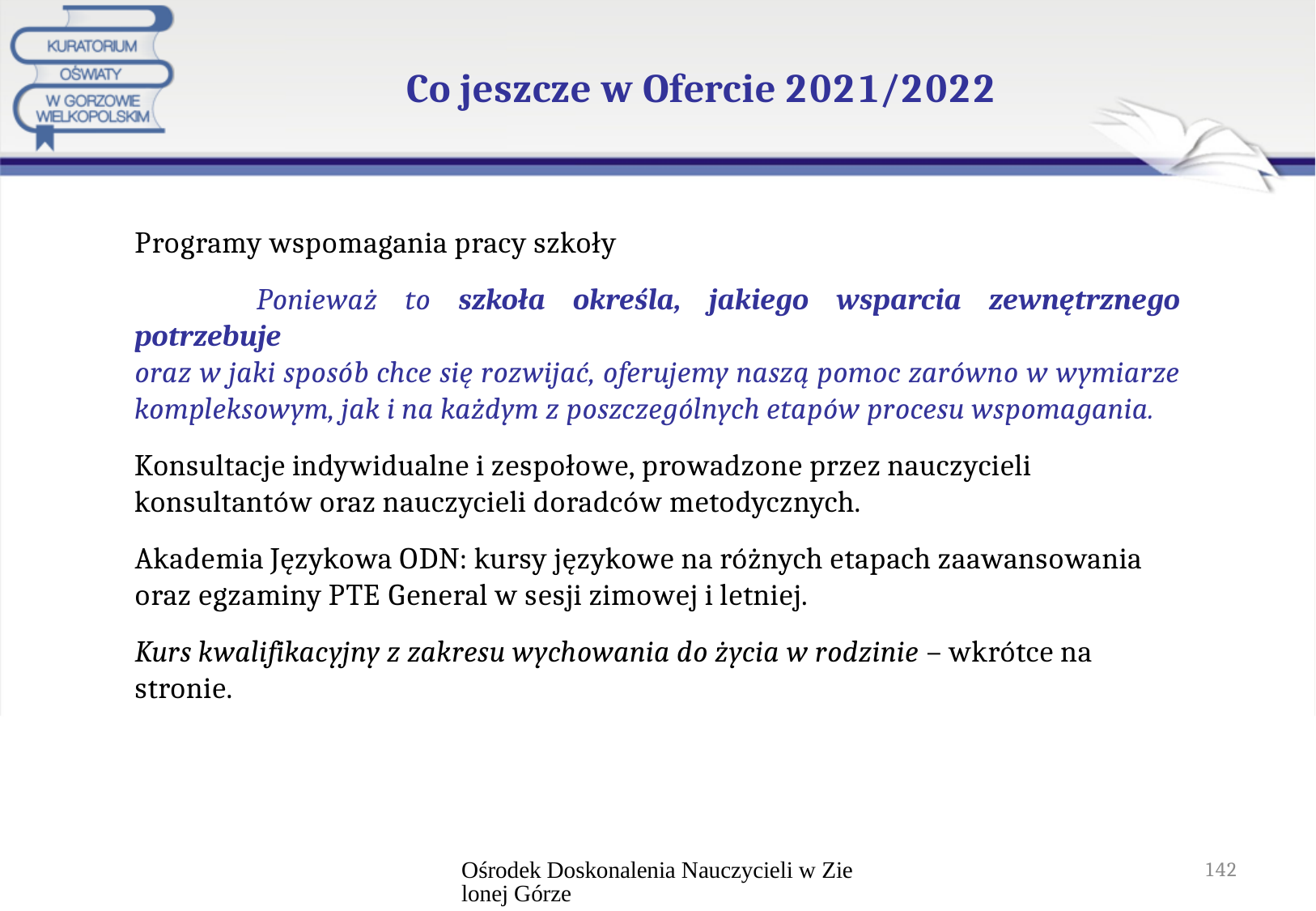

# Co jeszcze w Ofercie 2021/2022
Programy wspomagania pracy szkoły
	Ponieważ to szkoła określa, jakiego wsparcia zewnętrznego potrzebuje
oraz w jaki sposób chce się rozwijać, oferujemy naszą pomoc zarówno w wymiarze kompleksowym, jak i na każdym z poszczególnych etapów procesu wspomagania.
Konsultacje indywidualne i zespołowe, prowadzone przez nauczycieli konsultantów oraz nauczycieli doradców metodycznych.
Akademia Językowa ODN: kursy językowe na różnych etapach zaawansowania
oraz egzaminy PTE General w sesji zimowej i letniej.
Kurs kwalifikacyjny z zakresu wychowania do życia w rodzinie – wkrótce na stronie.
Ośrodek Doskonalenia Nauczycieli w Zielonej Górze
142